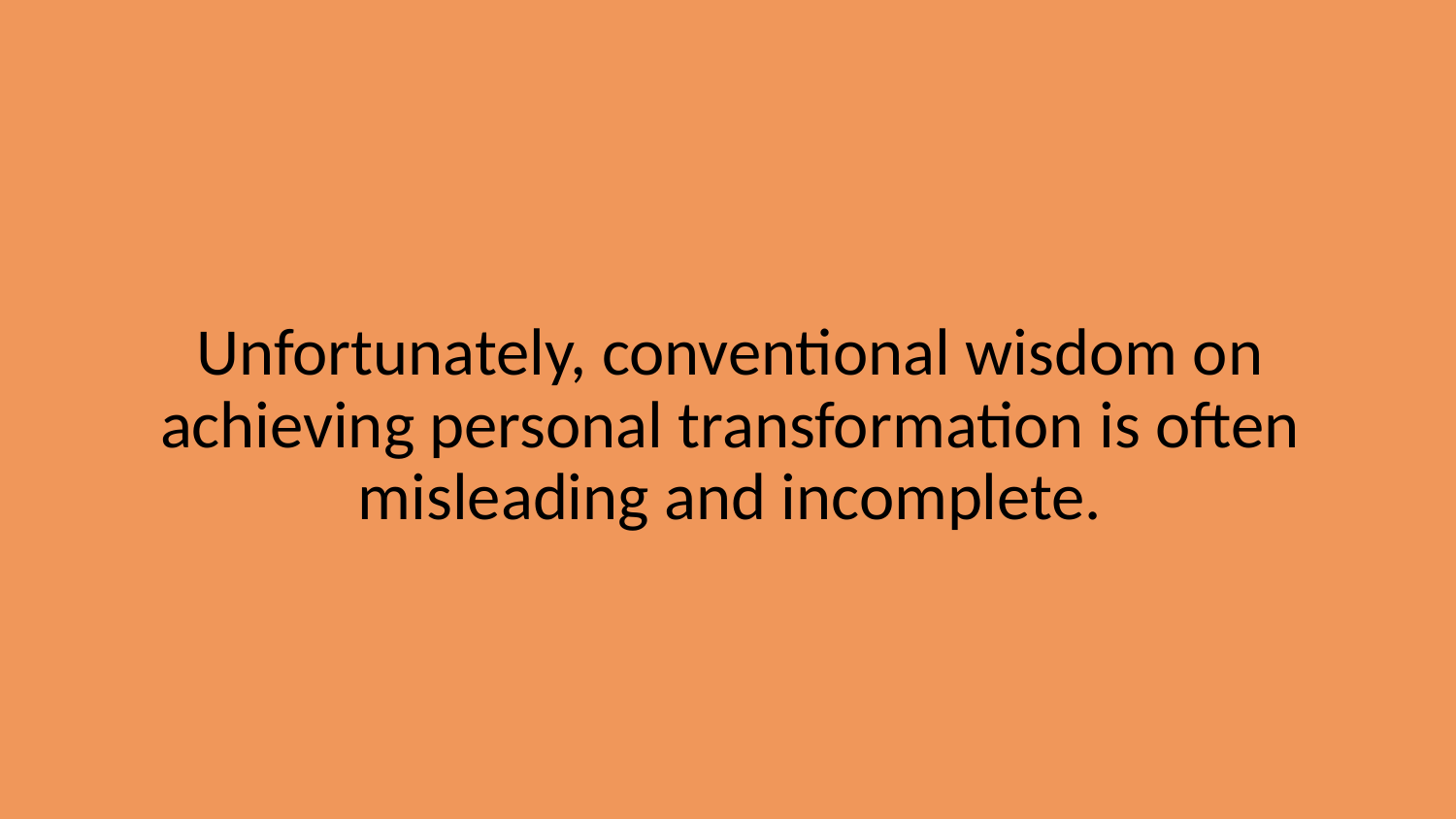

Unfortunately, conventional wisdom on achieving personal transformation is often misleading and incomplete.